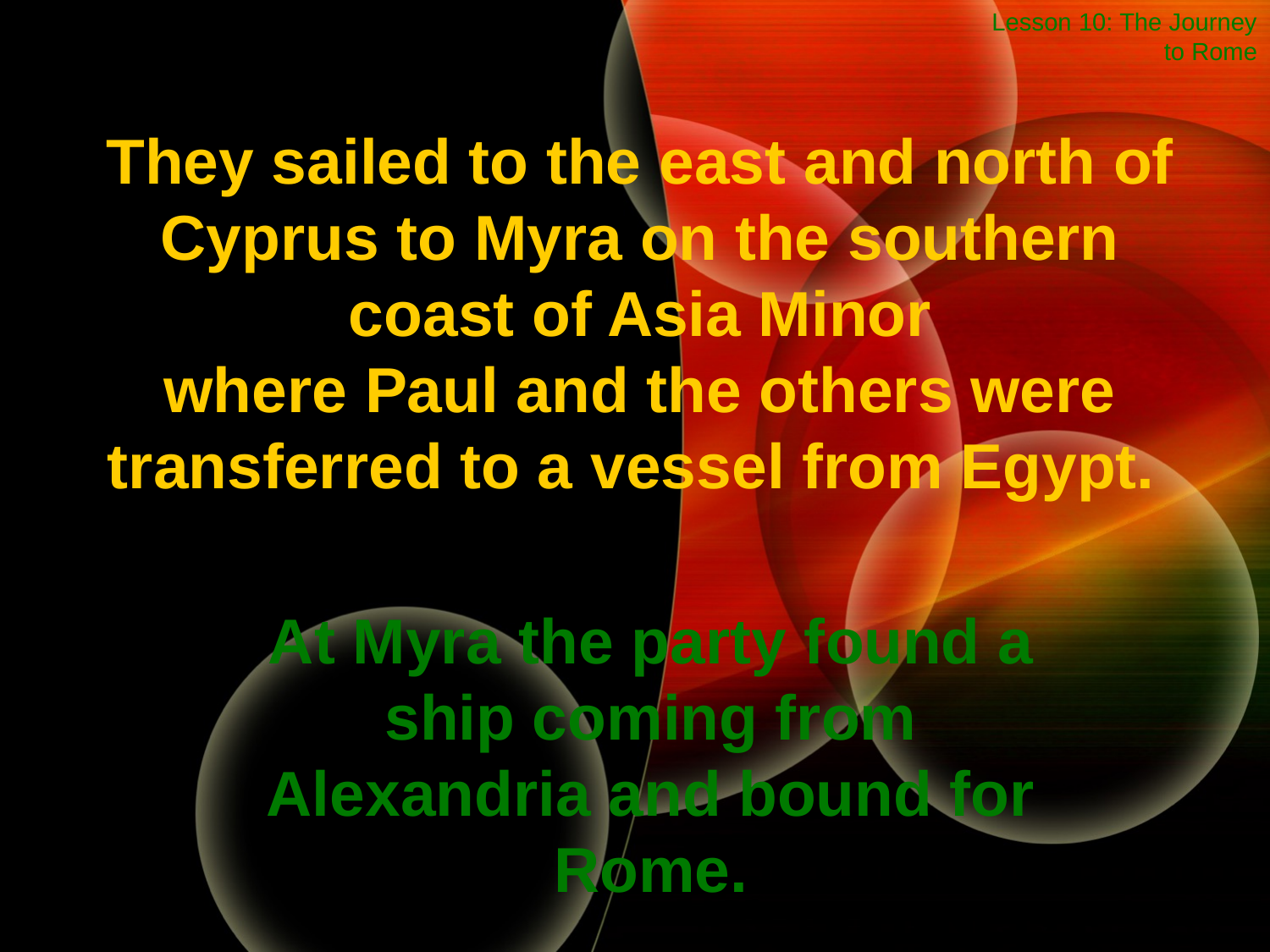

Lesson 10: The Journey to Rome
They sailed to the east and north of Cyprus to Myra on the southern coast of Asia Minor
where Paul and the others were transferred to a vessel from Egypt.
At Myra the party found a ship coming from Alexandria and bound for Rome.